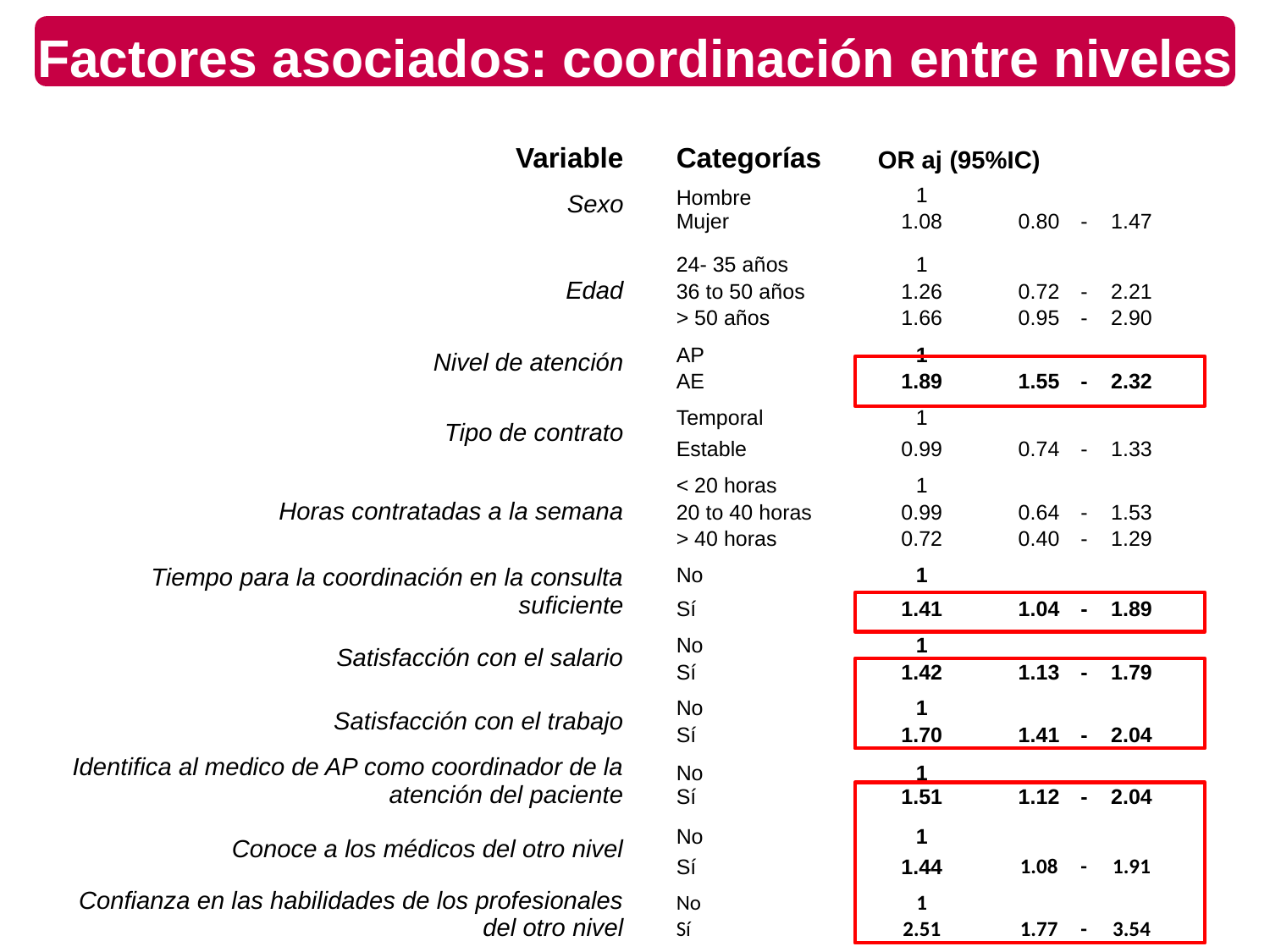

Factores asociados: coordinación entre niveles
| Variable |  | Categorías | OR aj (95%IC) |  |  |  |
| --- | --- | --- | --- | --- | --- | --- |
| Sexo |  | Hombre Mujer | 1 |  |  |  |
|  |  |  | 1.08 | 0.80 | - | 1.47 |
|  |  |  |  |  |  |  |
| Edad |  | 24- 35 años | 1 |  |  |  |
|  |  | 36 to 50 años | 1.26 | 0.72 | - | 2.21 |
|  |  | > 50 años | 1.66 | 0.95 | - | 2.90 |
| Nivel de atención |  |  |  |  |  |  |
|  |  | AP | 1 |  |  |  |
|  |  | AE | 1.89 | 1.55 | - | 2.32 |
|  |  |  |  |  |  |  |
| Tipo de contrato |  | Temporal | 1 |  |  |  |
|  |  | Estable | 0.99 | 0.74 | - | 1.33 |
|  |  |  |  |  |  |  |
| Horas contratadas a la semana |  | < 20 horas | 1 |  |  |  |
|  |  | 20 to 40 horas | 0.99 | 0.64 | - | 1.53 |
|  |  | > 40 horas | 0.72 | 0.40 | - | 1.29 |
|  |  |  |  |  |  |  |
| Tiempo para la coordinación en la consulta suficiente |  | No | 1 |  |  |  |
|  |  | Sí | 1.41 | 1.04 | - | 1.89 |
|  |  |  |  |  |  |  |
| Satisfacción con el salario |  | No | 1 |  |  |  |
|  |  | Sí | 1.42 | 1.13 | - | 1.79 |
|  |  |  |  |  |  |  |
| Satisfacción con el trabajo |  | No | 1 |  |  |  |
|  |  | Sí | 1.70 | 1.41 | - | 2.04 |
| Identifica al medico de AP como coordinador de la atención del paciente |  |  |  |  |  |  |
|  |  | No Sí | 1 1.51 | 1.12 | - | 2.04 |
|  |  |  |  |  |  |  |
| Conoce a los médicos del otro nivel |  | No | 1 |  |  |  |
|  |  | Sí | 1.44 | 1.08 | - | 1.91 |
| Confianza en las habilidades de los profesionales del otro nivel |  |  |  |  |  |  |
|  |  | No | 1 |  |  |  |
|  |  | Sí | 2.51 | 1.77 | - | 3.54 |